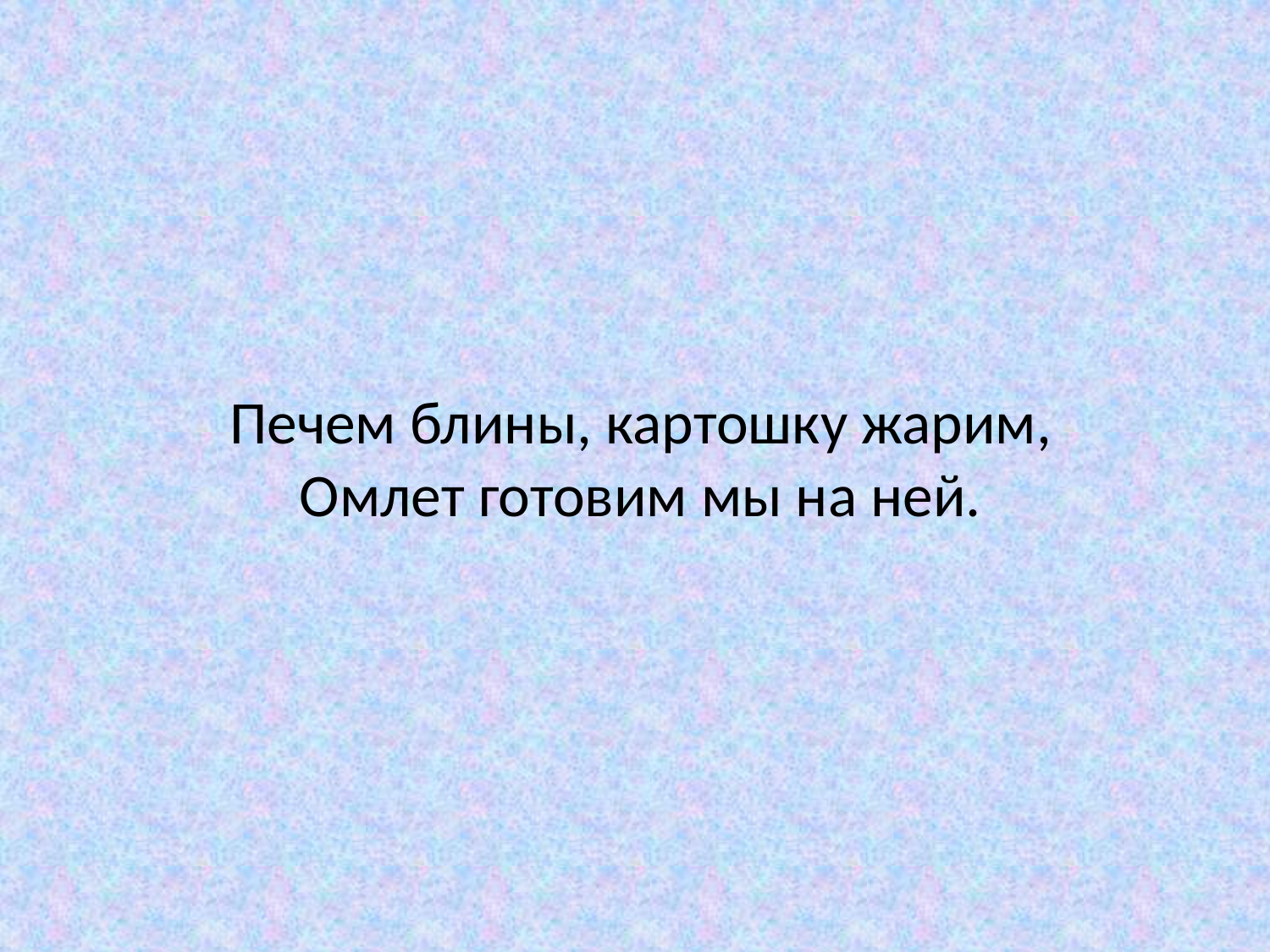

# Печем блины, картошку жарим, Омлет готовим мы на ней.